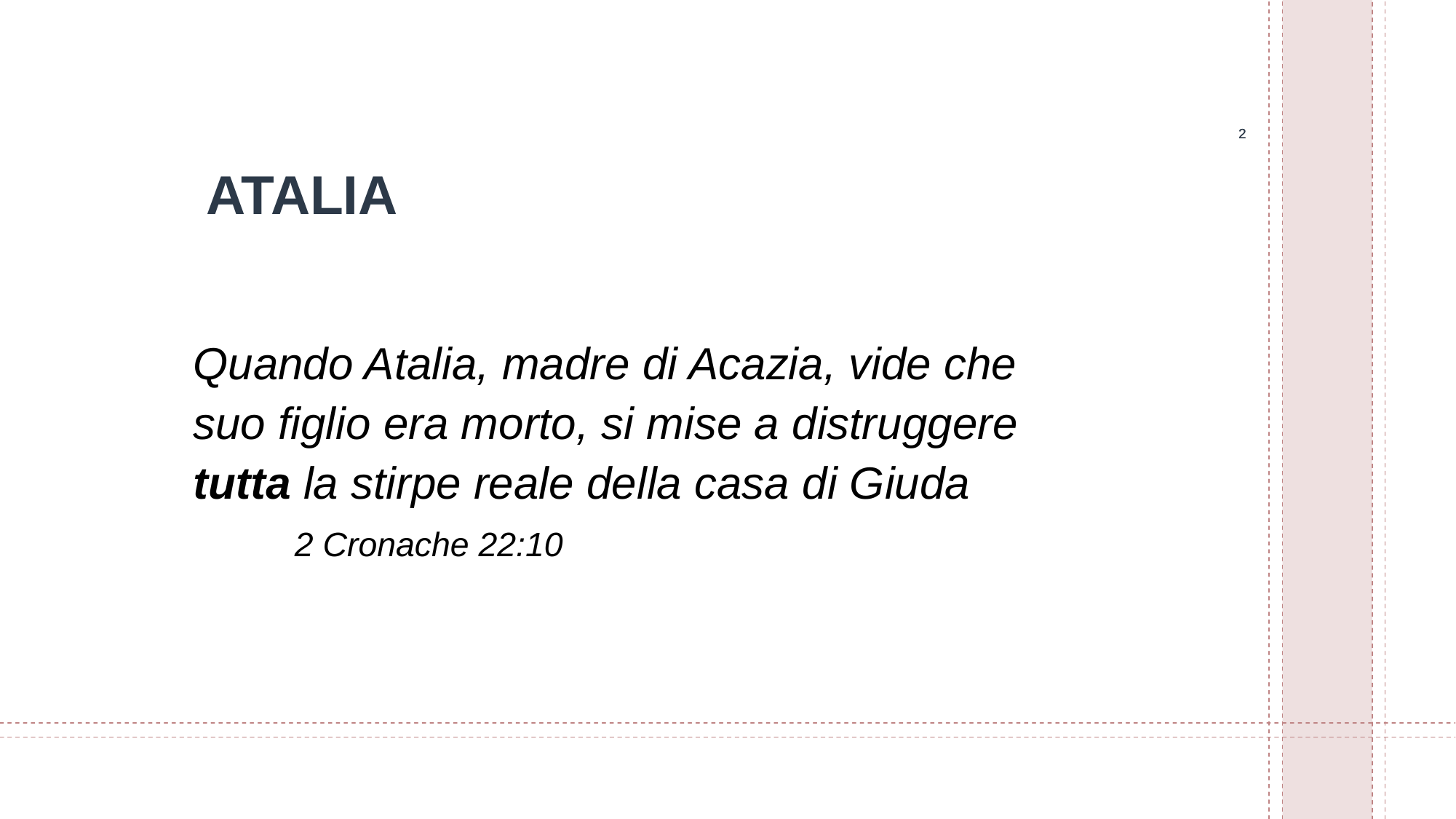

2
2
 ATALIA

Quando Atalia, madre di Acazia, vide che suo figlio era morto, si mise a distruggere tutta la stirpe reale della casa di Giuda
							2 Cronache 22:10